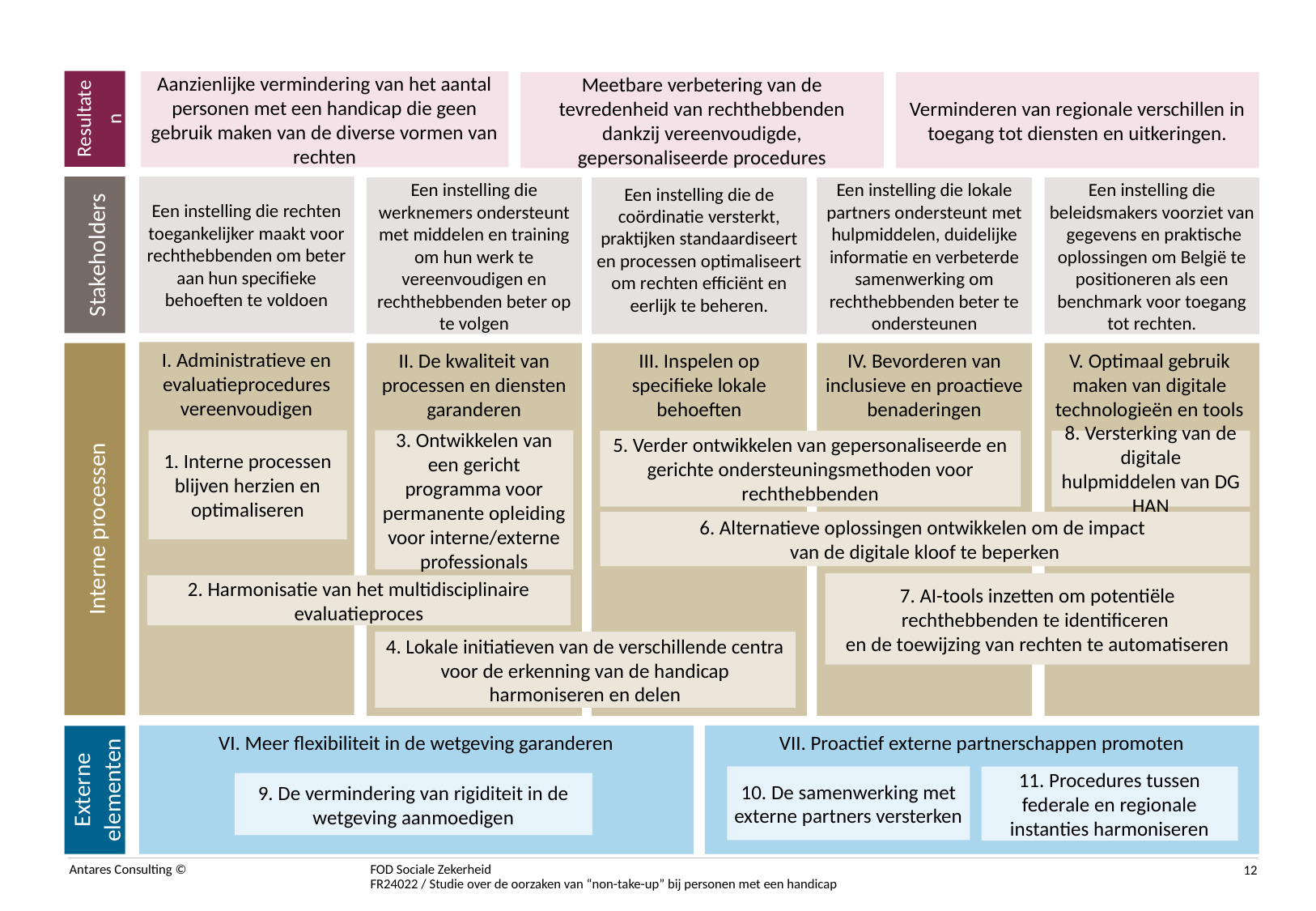

Resultaten
Aanzienlijke vermindering van het aantal personen met een handicap die geen gebruik maken van de diverse vormen van rechten
Meetbare verbetering van de tevredenheid van rechthebbenden dankzij vereenvoudigde, gepersonaliseerde procedures
Verminderen van regionale verschillen in toegang tot diensten en uitkeringen.
Stakeholders
Een instelling die rechten toegankelijker maakt voor rechthebbenden om beter aan hun specifieke behoeften te voldoen
Een instelling die werknemers ondersteunt met middelen en training om hun werk te vereenvoudigen en rechthebbenden beter op te volgen
Een instelling die de coördinatie versterkt, praktijken standaardiseert en processen optimaliseert om rechten efficiënt en eerlijk te beheren.
Een instelling die lokale partners ondersteunt met hulpmiddelen, duidelijke informatie en verbeterde samenwerking om rechthebbenden beter te ondersteunen
Een instelling die beleidsmakers voorziet van  gegevens en praktische oplossingen om België te positioneren als een benchmark voor toegang tot rechten.
I. Administratieve en evaluatieprocedures vereenvoudigen
Interne processen
II. De kwaliteit van processen en diensten garanderen
III. Inspelen op specifieke lokale behoeften
IV. Bevorderen van inclusieve en proactieve benaderingen
V. Optimaal gebruik maken van digitale technologieën en tools
1. Interne processen blijven herzien en optimaliseren
3. Ontwikkelen van een gericht programma voor permanente opleiding voor interne/externe professionals
5. Verder ontwikkelen van gepersonaliseerde en gerichte ondersteuningsmethoden voor rechthebbenden
8. Versterking van de digitale hulpmiddelen van DG HAN
6. Alternatieve oplossingen ontwikkelen om de impact
van de digitale kloof te beperken
7. AI-tools inzetten om potentiële rechthebbenden te identificeren
en de toewijzing van rechten te automatiseren
2. Harmonisatie van het multidisciplinaire evaluatieproces
4. Lokale initiatieven van de verschillende centra voor de erkenning van de handicap harmoniseren en delen
VI. Meer flexibiliteit in de wetgeving garanderen
VII. Proactief externe partnerschappen promoten
Externe elementen
10. De samenwerking met externe partners versterken
11. Procedures tussen federale en regionale instanties harmoniseren
9. De vermindering van rigiditeit in de wetgeving aanmoedigen